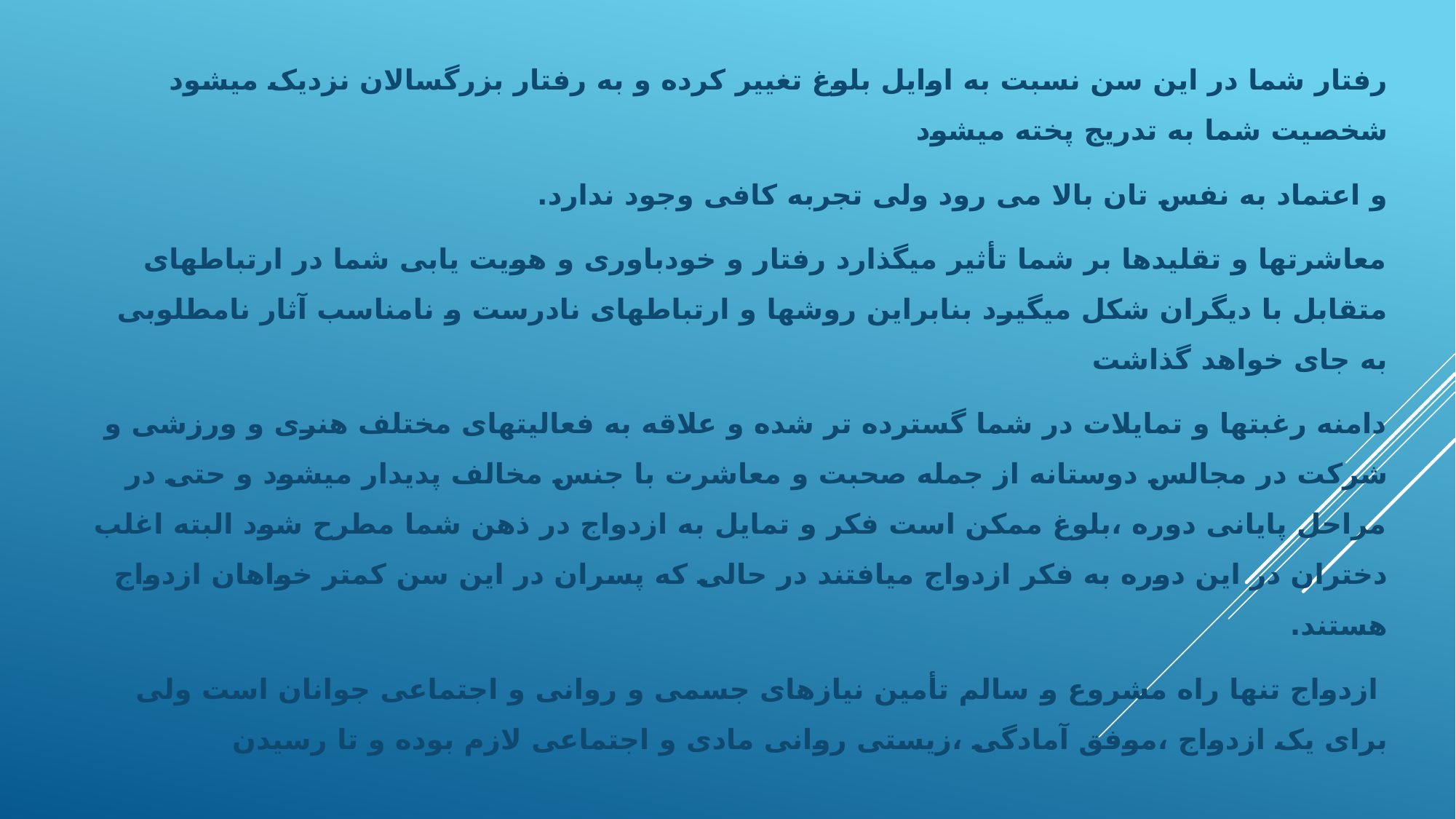

رفتار شما در این سن نسبت به اوایل بلوغ تغییر کرده و به رفتار بزرگسالان نزدیک میشود شخصیت شما به تدریج پخته میشود
و اعتماد به نفس تان بالا می رود ولی تجربه کافی وجود ندارد.
معاشرتها و تقلیدها بر شما تأثیر میگذارد رفتار و خودباوری و هویت یابی شما در ارتباطهای متقابل با دیگران شکل میگیرد بنابراین روشها و ارتباطهای نادرست و نامناسب آثار نامطلوبی به جای خواهد گذاشت
دامنه رغبتها و تمایلات در شما گسترده تر شده و علاقه به فعالیتهای مختلف هنری و ورزشی و شرکت در مجالس دوستانه از جمله صحبت و معاشرت با جنس مخالف پدیدار میشود و حتی در مراحل پایانی دوره ،بلوغ ممکن است فکر و تمایل به ازدواج در ذهن شما مطرح شود البته اغلب دختران در این دوره به فکر ازدواج میافتند در حالی که پسران در این سن کمتر خواهان ازدواج هستند.
 ازدواج تنها راه مشروع و سالم تأمین نیازهای جسمی و روانی و اجتماعی جوانان است ولی برای یک ازدواج ،موفق آمادگی ،زیستی روانی مادی و اجتماعی لازم بوده و تا رسیدن